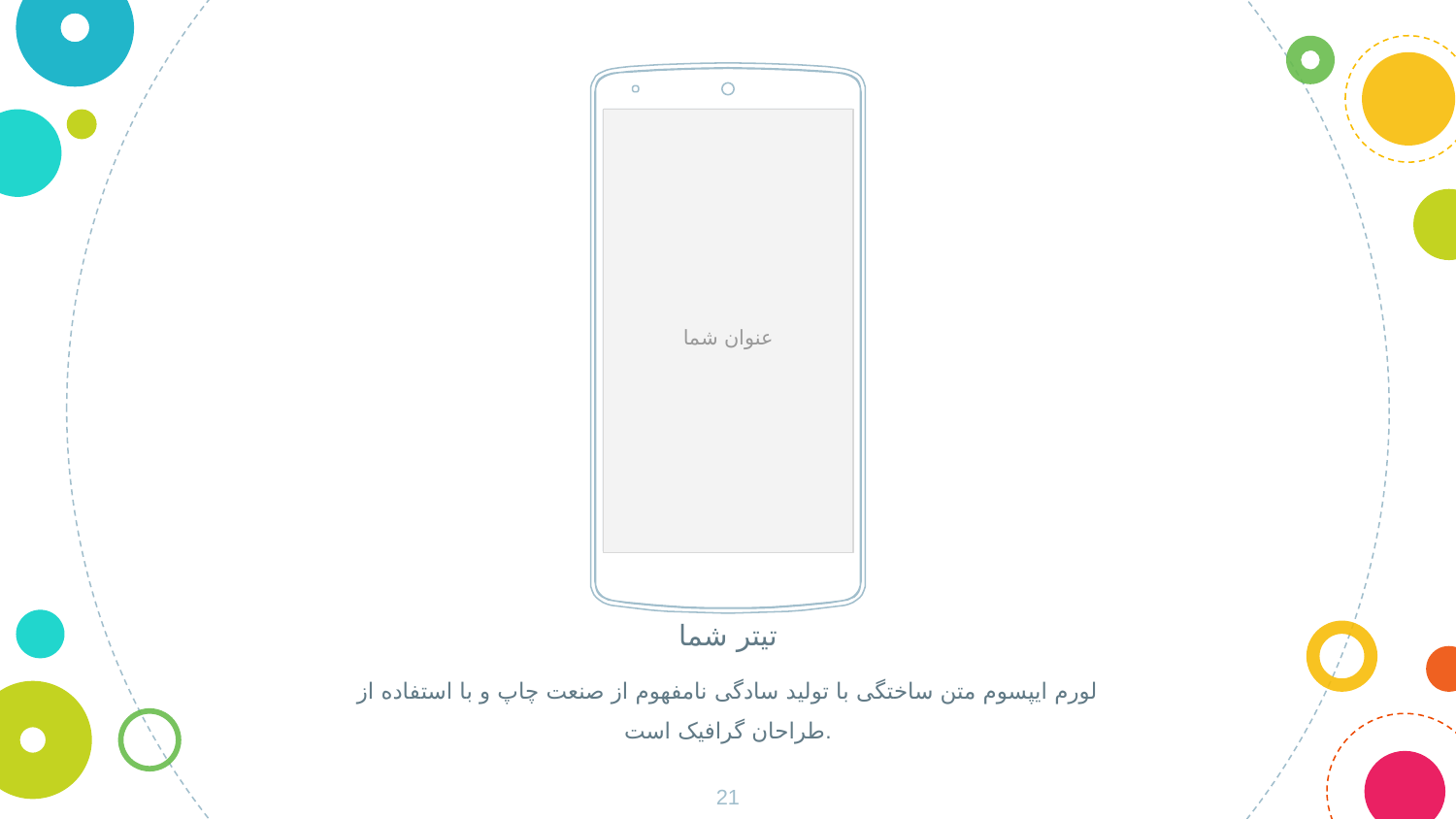

عنوان شما
تیتر شما
لورم ایپسوم متن ساختگی با تولید سادگی نامفهوم از صنعت چاپ و با استفاده از طراحان گرافیک است.
21